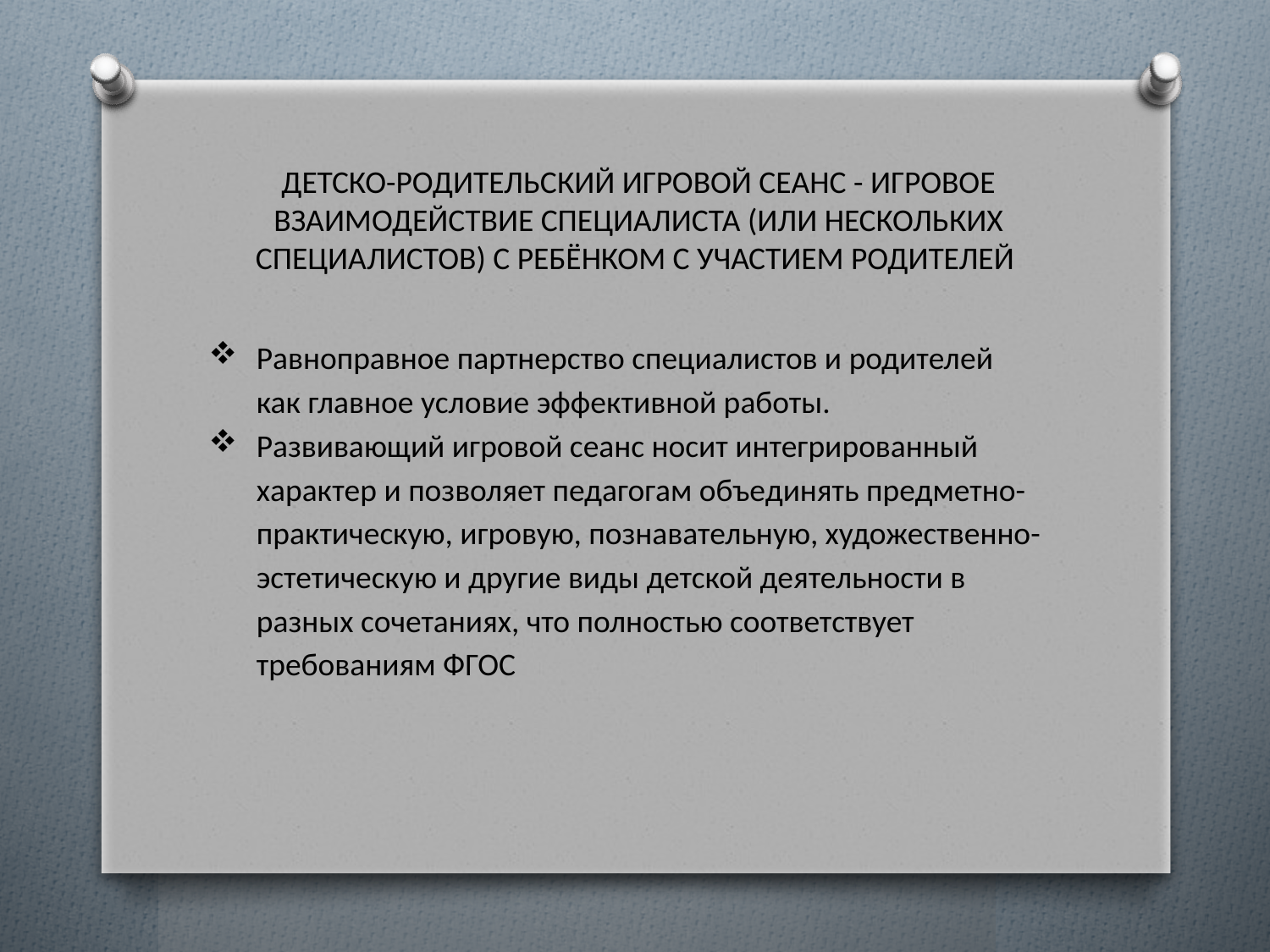

# ДЕТСКО-РОДИТЕЛЬСКИЙ ИГРОВОЙ СЕАНС - ИГРОВОЕ ВЗАИМОДЕЙСТВИЕ СПЕЦИАЛИСТА (ИЛИ НЕСКОЛЬКИХ СПЕЦИАЛИСТОВ) С РЕБЁНКОМ С УЧАСТИЕМ РОДИТЕЛЕЙ
Равноправное партнерство специалистов и родителей как главное условие эффективной работы.
Развивающий игровой сеанс носит интегрированный характер и позволяет педагогам объединять предметно-практическую, игровую, познавательную, художественно-эстетическую и другие виды детской деятельности в разных сочетаниях, что полностью соответствует требованиям ФГОС